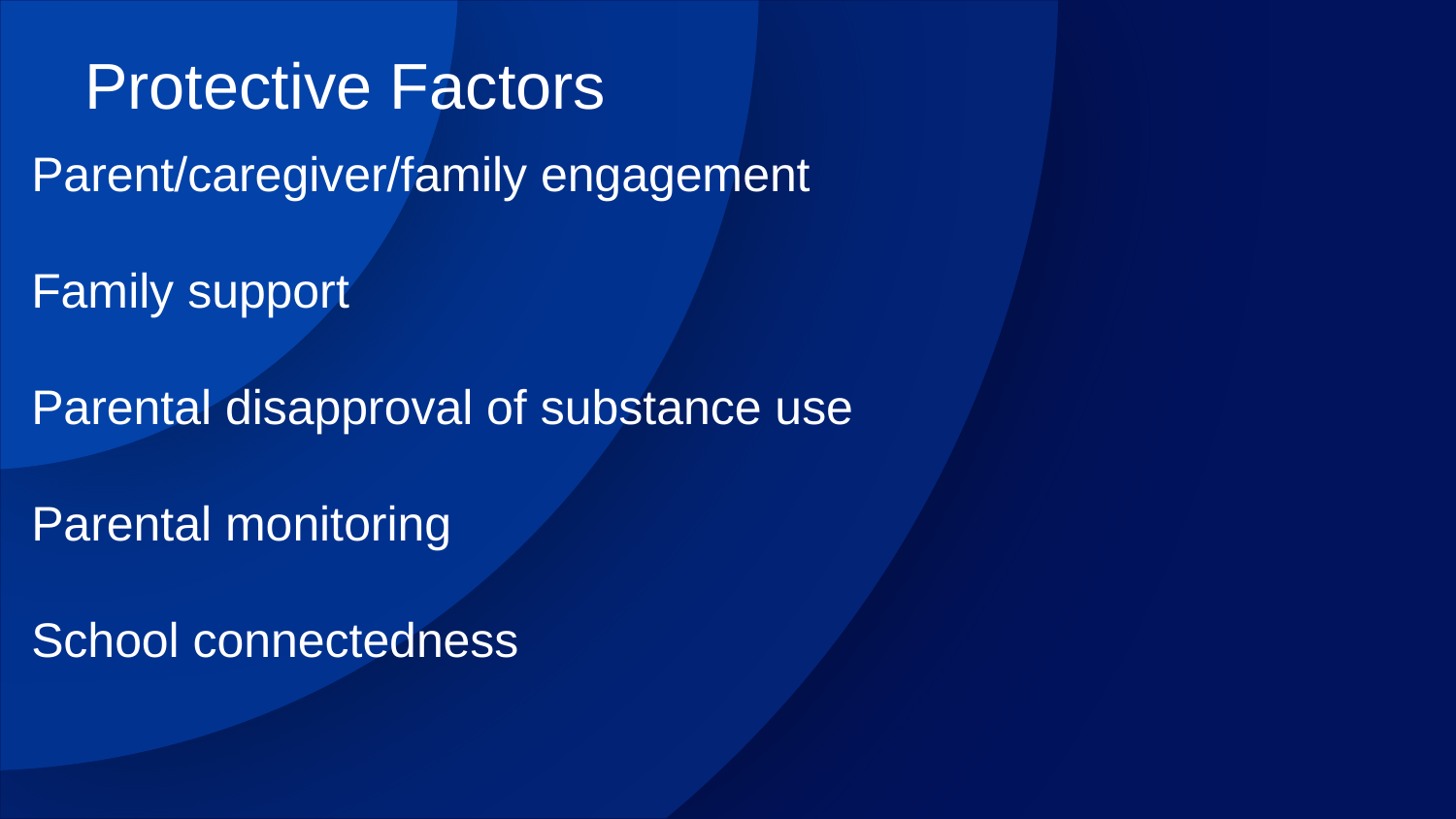

# Protective Factors
Parent/caregiver/family engagement

Family support

Parental disapproval of substance use

Parental monitoring

School connectedness